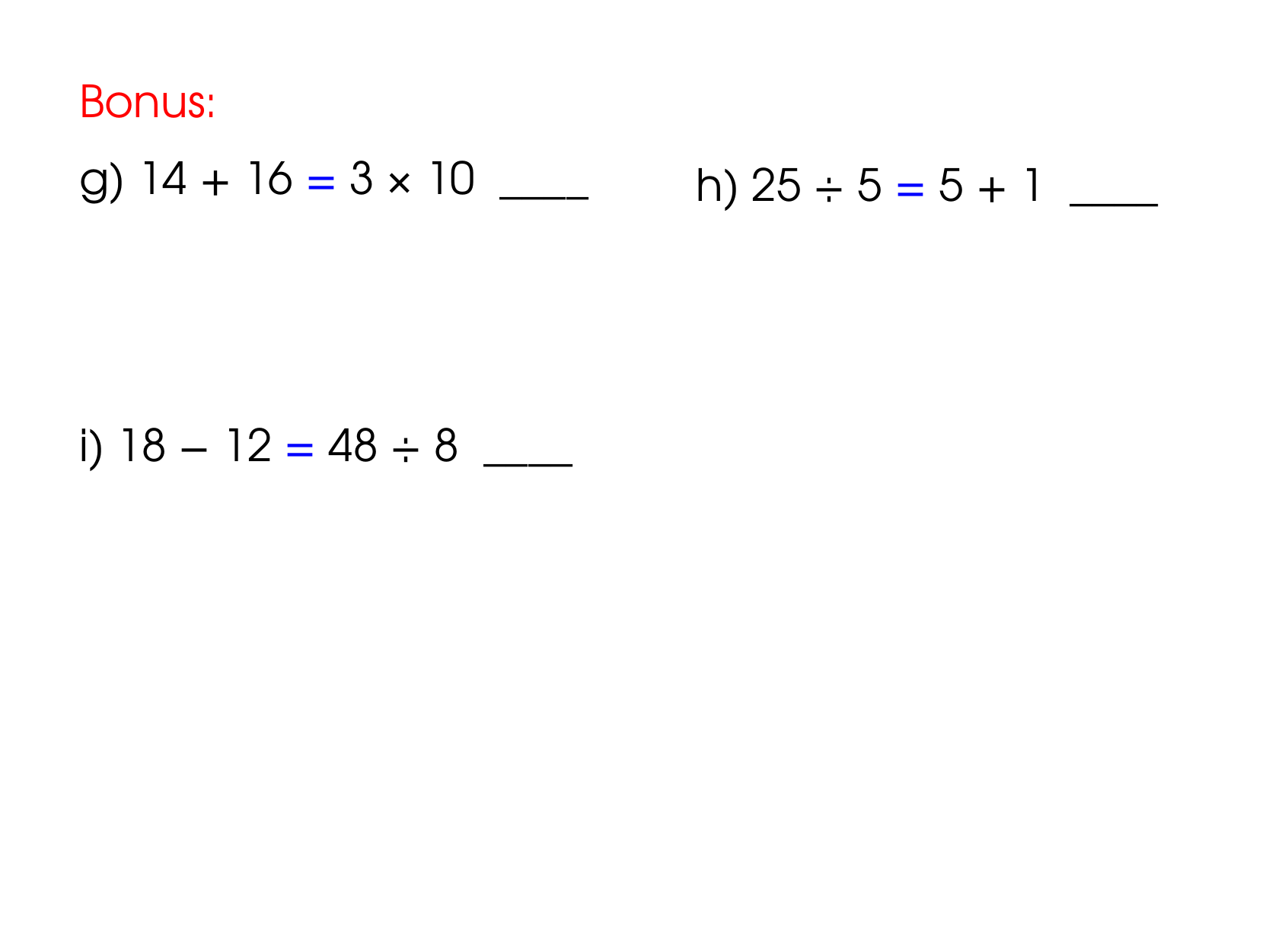

Bonus:
g) 14 + 16 = 3 × 10  ____
h) 25 ÷ 5 = 5 + 1  ____
i) 18 − 12 = 48 ÷ 8  ____